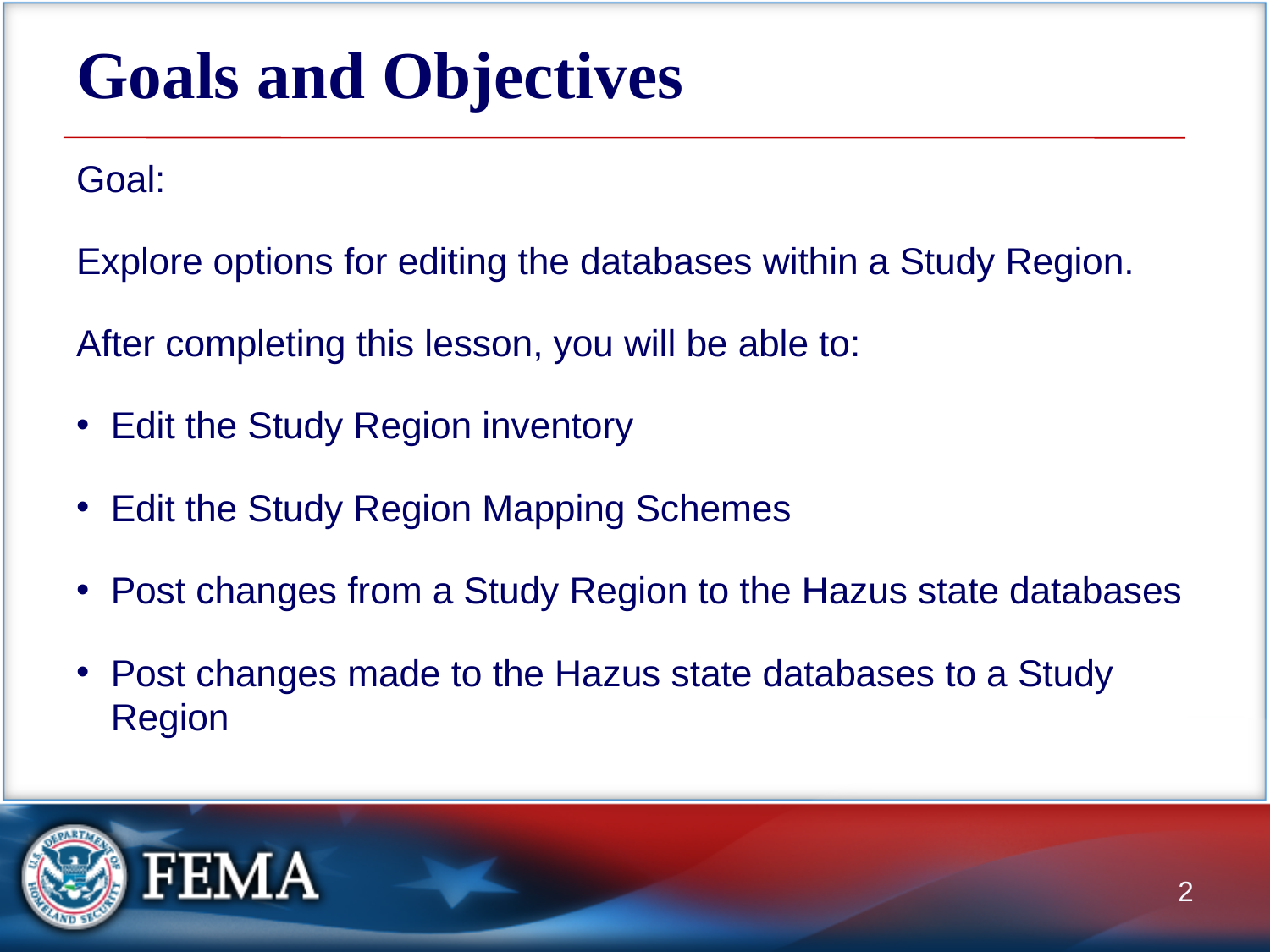

# Goals and Objectives
Goal:
Explore options for editing the databases within a Study Region.
After completing this lesson, you will be able to:
Edit the Study Region inventory
Edit the Study Region Mapping Schemes
Post changes from a Study Region to the Hazus state databases
Post changes made to the Hazus state databases to a Study Region
2